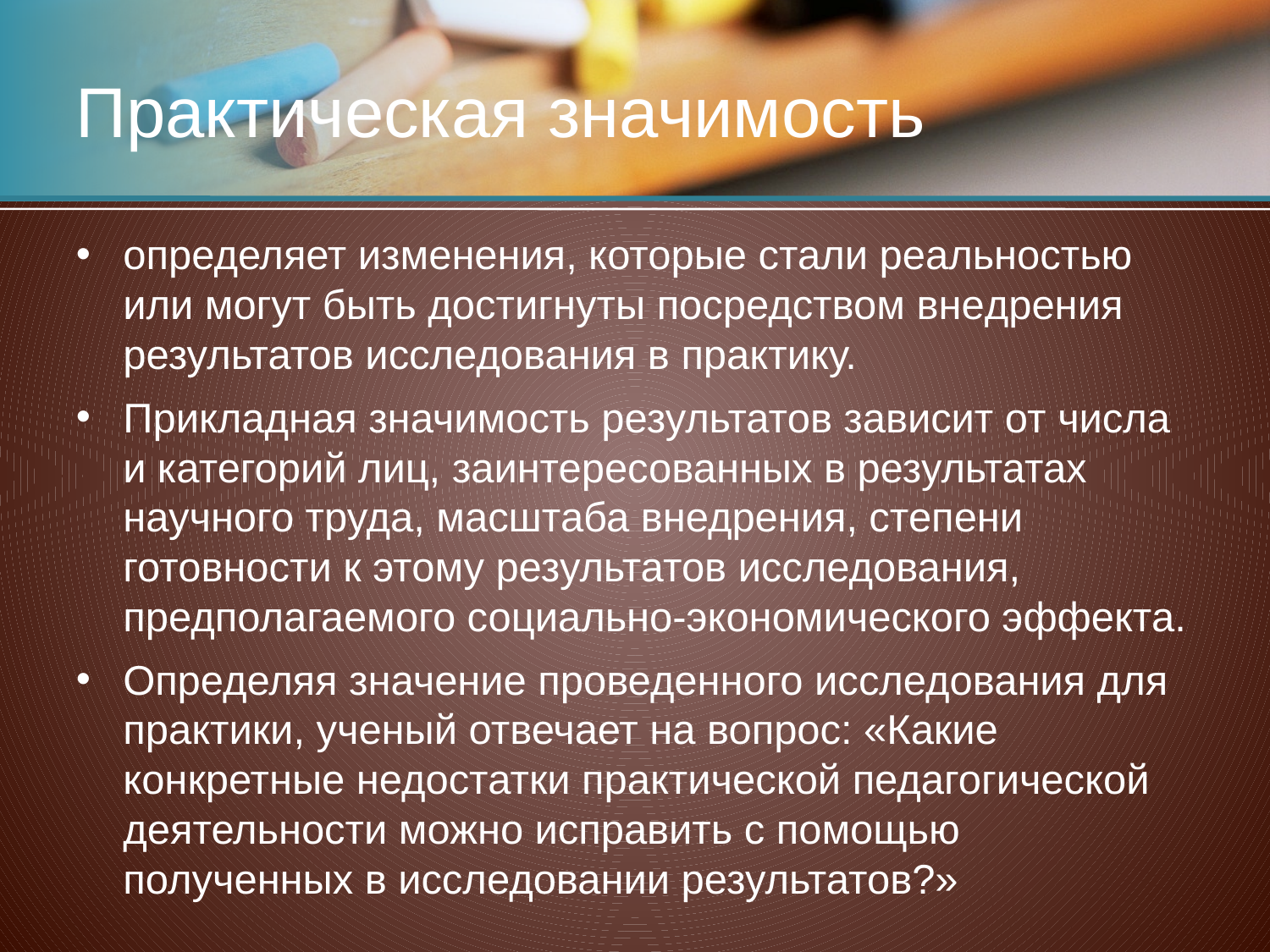

# Практическая значимость
определяет изменения, которые стали реальностью или могут быть достигнуты посредством вне­дрения результатов исследования в практику.
Прикладная значимость результатов зависит от числа и категорий лиц, заинтересованных в результатах научного труда, масштаба внедрения, степени готовности к этому результатов исследования, предполагаемого социально-экономического эффекта.
Определяя значение проведенного исследования для практики, ученый отвечает на вопрос: «Какие конкретные недостатки практической педагогической деятельности можно исправить с помощью полученных в исследовании результатов?»